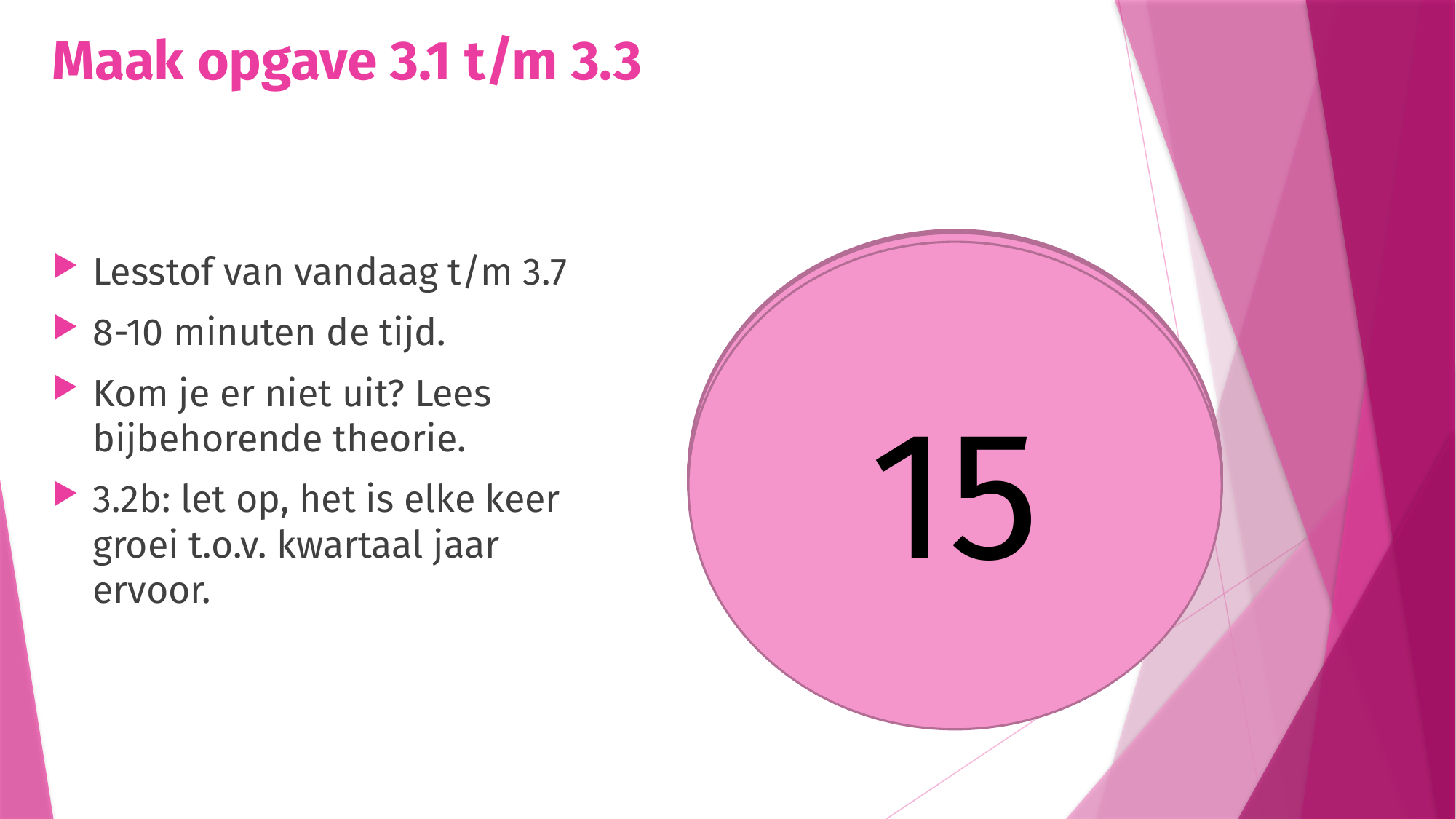

# Maak opgave 3.1 t/m 3.3
10
11
9
8
14
5
6
7
4
3
1
2
13
12
Lesstof van vandaag t/m 3.7
8-10 minuten de tijd.
Kom je er niet uit? Lees bijbehorende theorie.
3.2b: let op, het is elke keer groei t.o.v. kwartaal jaar ervoor.

15